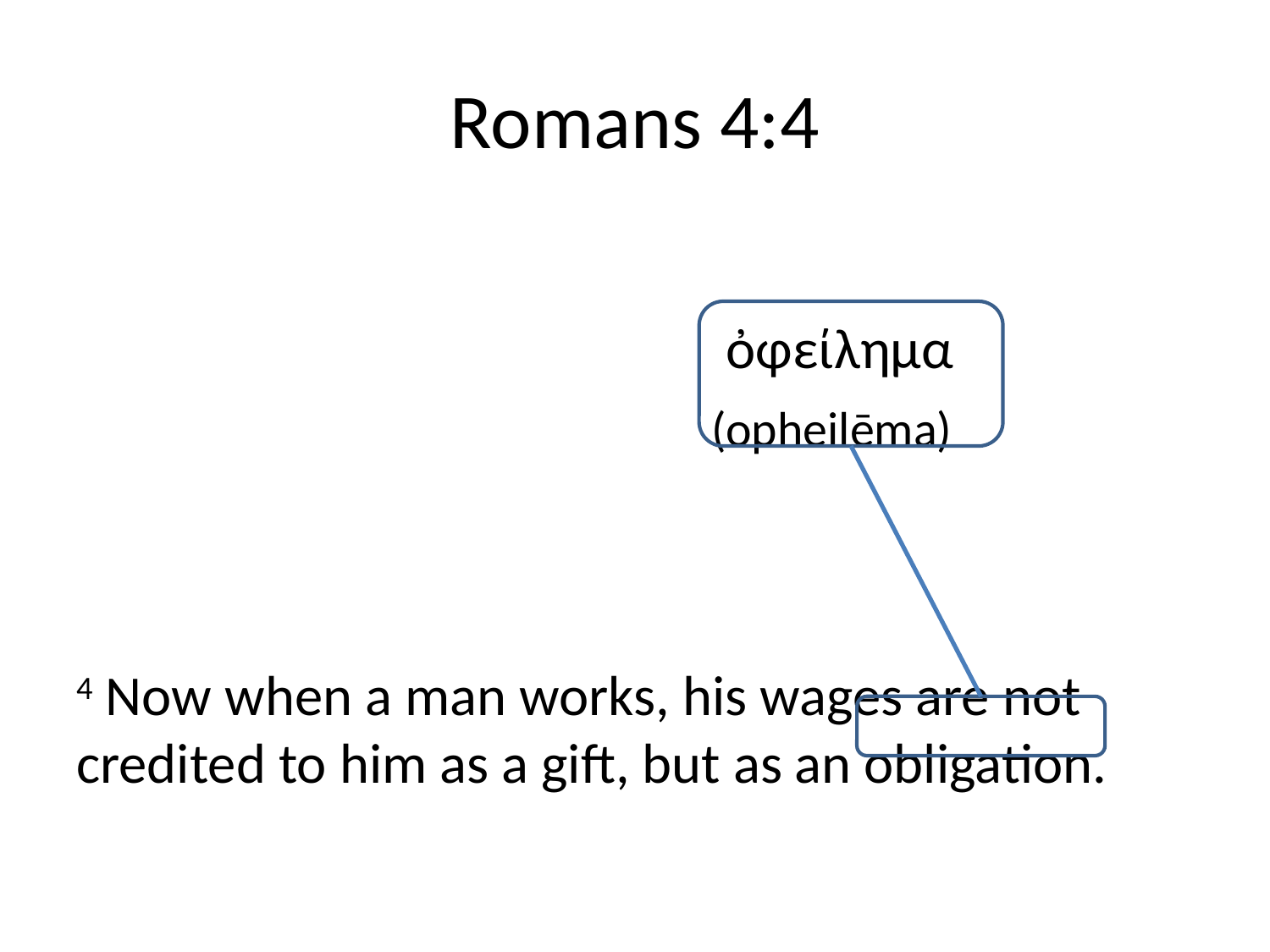

# Romans 4:4

					  ὀφείλημα
					(opheilēma)

4 Now when a man works, his wages are not credited to him as a gift, but as an obligation.